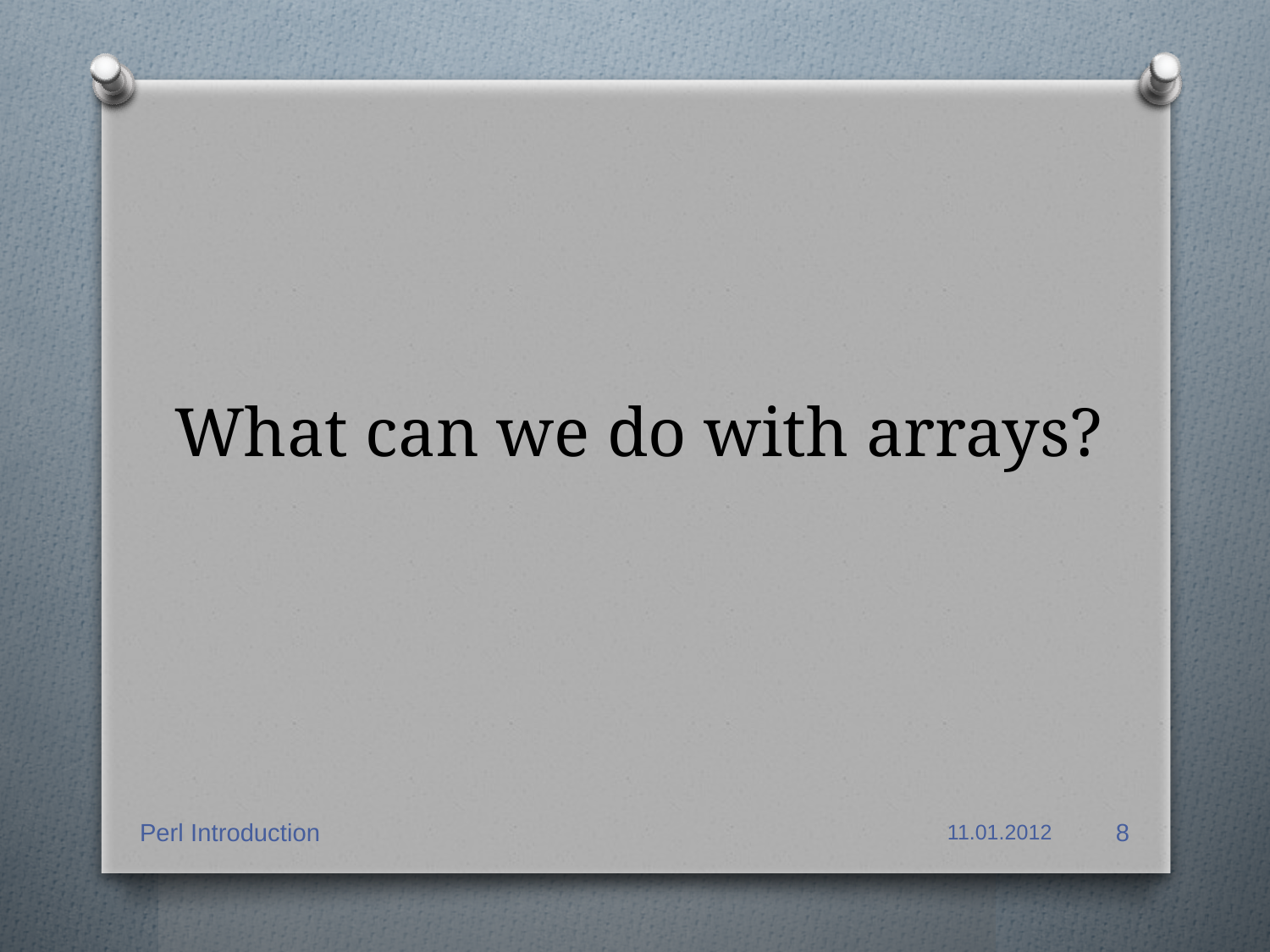

# What can we do with arrays?
Perl Introduction
11.01.2012
8